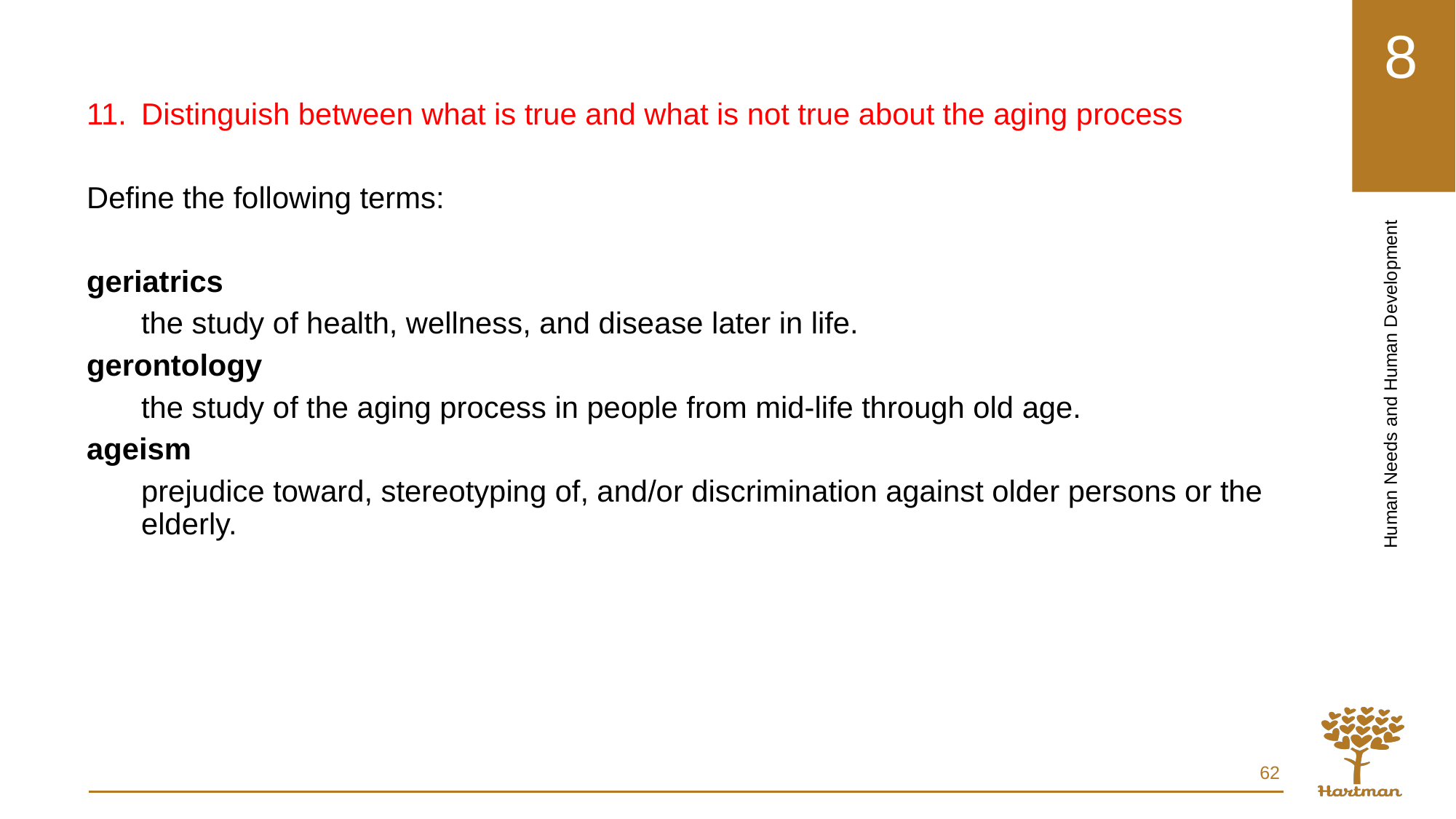

Distinguish between what is true and what is not true about the aging process

Define the following terms:

geriatrics
the study of health, wellness, and disease later in life.
gerontology
the study of the aging process in people from mid-life through old age.
ageism
prejudice toward, stereotyping of, and/or discrimination against older persons or the elderly.

62